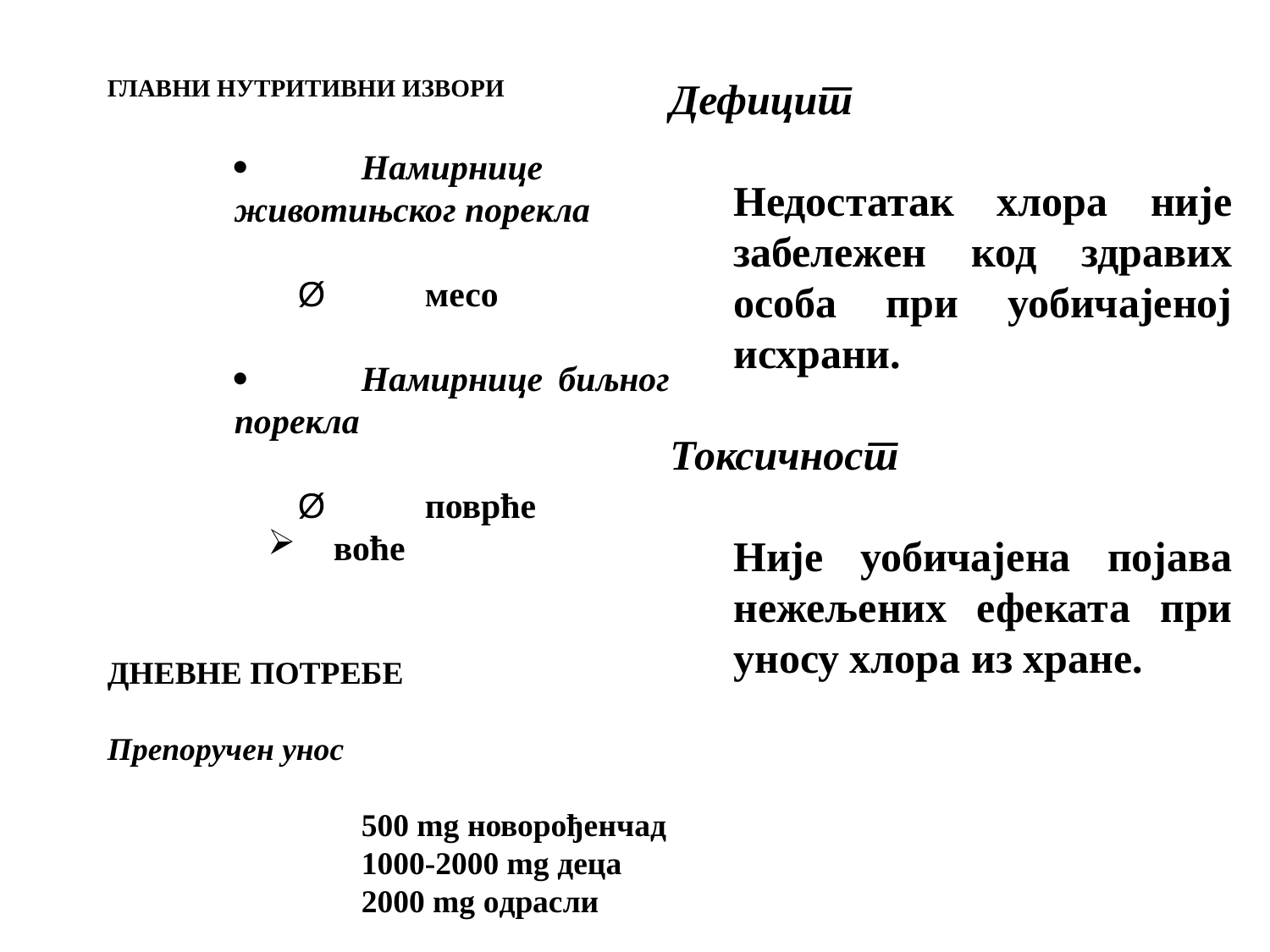

ГЛАВНИ НУТРИТИВНИ ИЗВОРИ

•	Намирнице животињског порекла

Ø	месо

•	Намирнице биљног порекла

Ø	поврће
    воће

ДНЕВНЕ ПОТРЕБЕ

Препоручен унос

	500 mg новорођенчад
	1000-2000 mg деца
	2000 mg одрасли

Дефицит

Недостатак хлора није забележен код здравих особа при уобичајеној исхрани.

Токсичност

Није уобичајена појава нежељених ефеката при уносу хлора из хране.